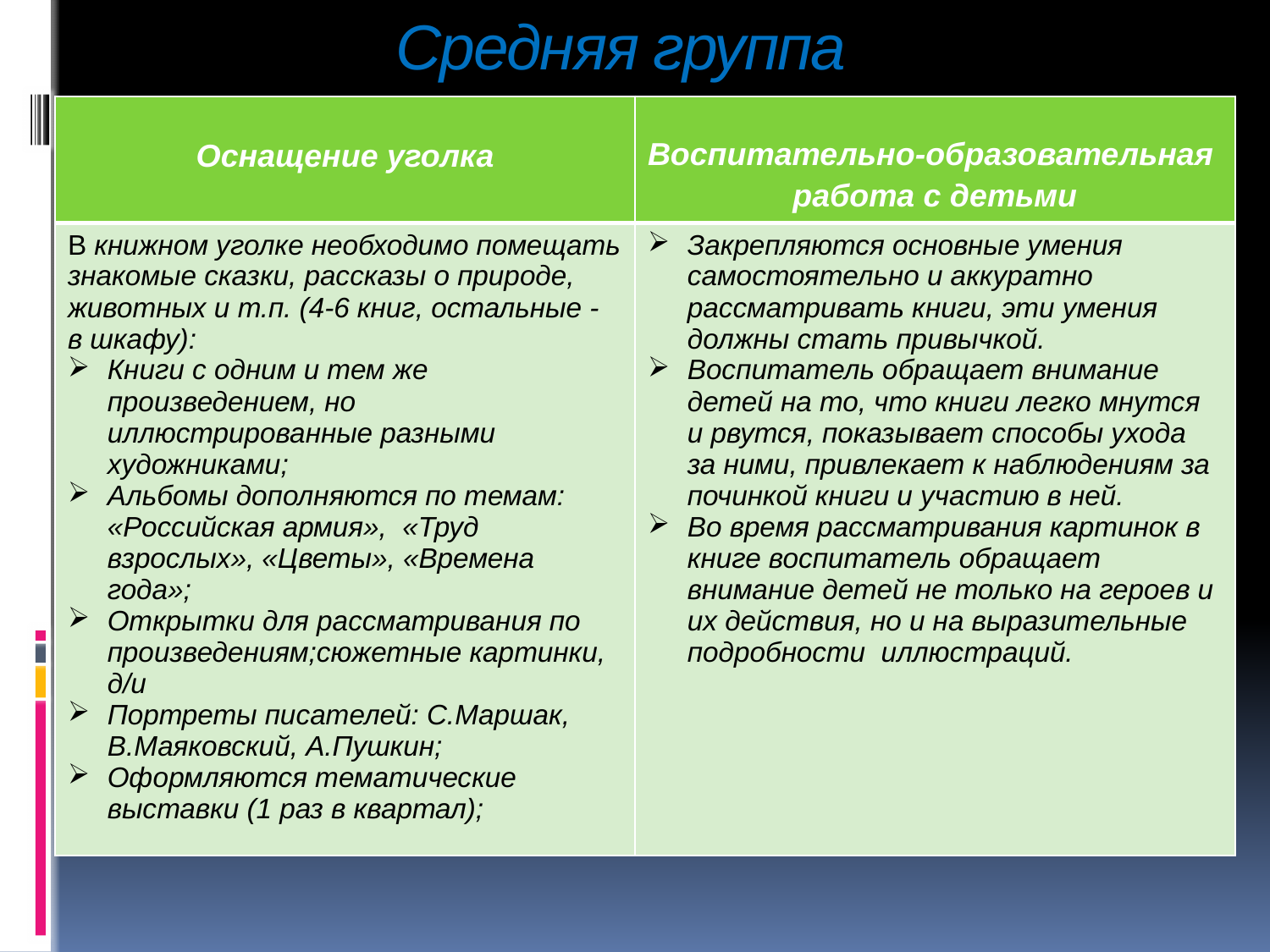

# Средняя группа
| Оснащение уголка | Воспитательно-образовательная работа с детьми |
| --- | --- |
| В книжном уголке необходимо помещать знакомые сказки, рассказы о природе, животных и т.п. (4-6 книг, остальные - в шкафу): Книги с одним и тем же произведением, но иллюстрированные разными художниками; Альбомы дополняются по темам: «Российская армия», «Труд взрослых», «Цветы», «Времена года»; Открытки для рассматривания по произведениям;сюжетные картинки, д/и Портреты писателей: С.Маршак, В.Маяковский, А.Пушкин; Оформляются тематические выставки (1 раз в квартал); | Закрепляются основные умения самостоятельно и аккуратно рассматривать книги, эти умения должны стать привычкой. Воспитатель обращает внимание детей на то, что книги легко мнутся и рвутся, показывает способы ухода за ними, привлекает к наблюдениям за починкой книги и участию в ней. Во время рассматривания картинок в книге воспитатель обращает внимание детей не только на героев и их действия, но и на выразительные подробности иллюстраций. |